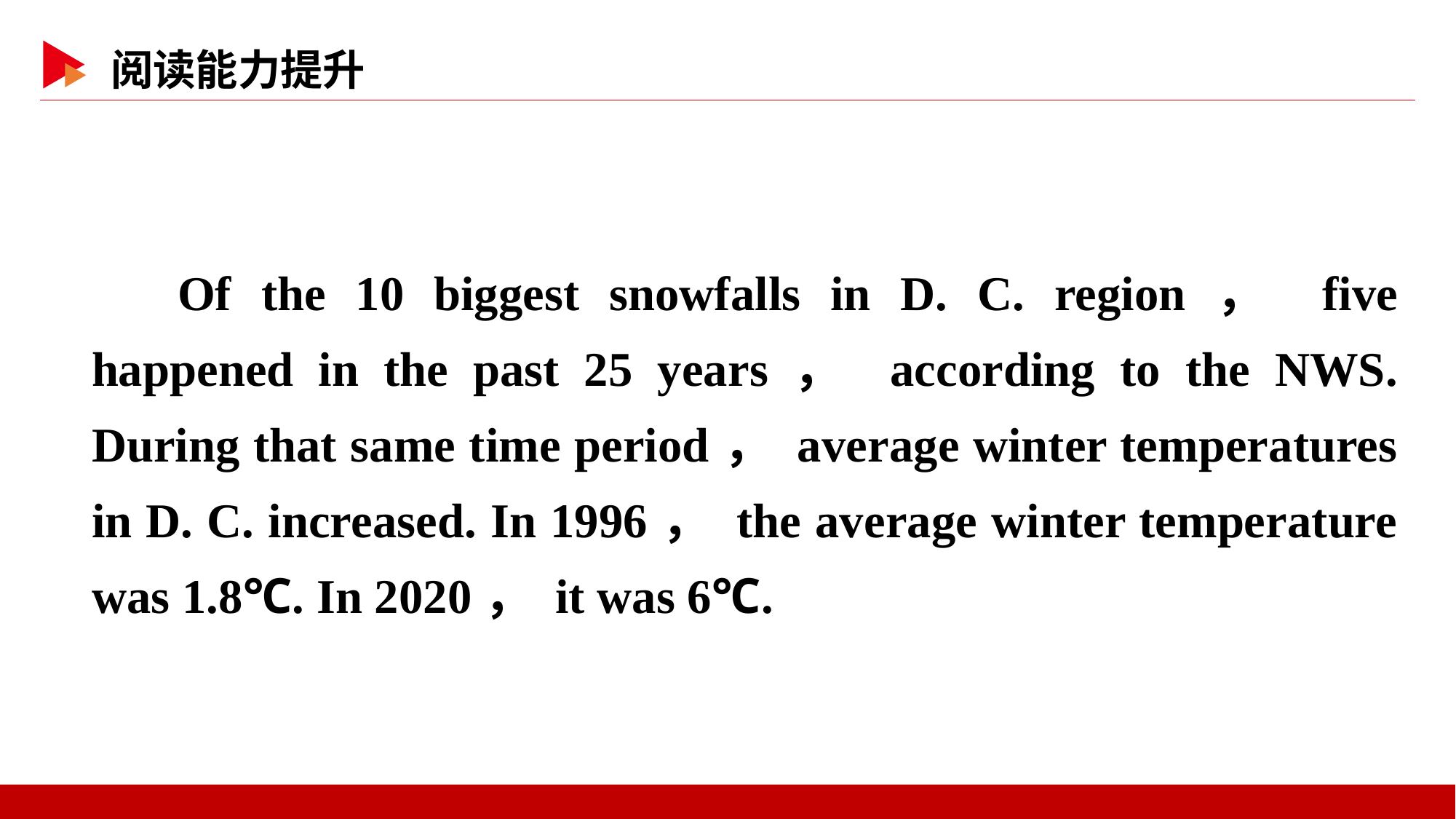

Of the 10 biggest snowfalls in D. C. region， five happened in the past 25 years， according to the NWS. During that same time period， average winter temperatures in D. C. increased. In 1996， the average winter temperature was 1.8℃. In 2020， it was 6℃.